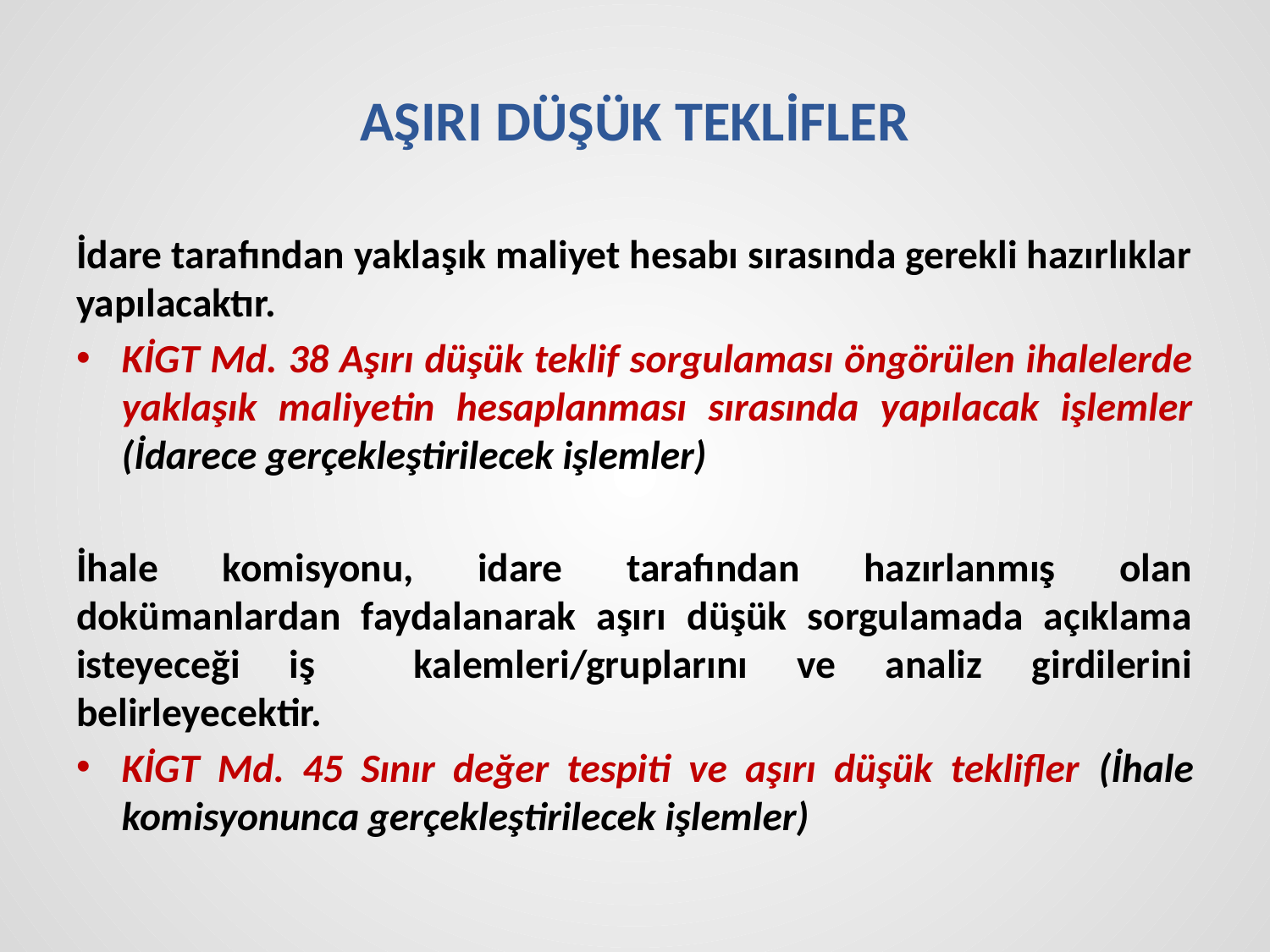

# AŞIRI DÜŞÜK TEKLİFLER
İdare tarafından yaklaşık maliyet hesabı sırasında gerekli hazırlıklar yapılacaktır.
KİGT Md. 38 Aşırı düşük teklif sorgulaması öngörülen ihalelerde yaklaşık maliyetin hesaplanması sırasında yapılacak işlemler (İdarece gerçekleştirilecek işlemler)

İhale komisyonu, idare tarafından hazırlanmış olan dokümanlardan faydalanarak aşırı düşük sorgulamada açıklama isteyeceği iş  kalemleri/gruplarını ve analiz girdilerini belirleyecektir.
KİGT Md. 45 Sınır değer tespiti ve aşırı düşük teklifler (İhale komisyonunca gerçekleştirilecek işlemler)